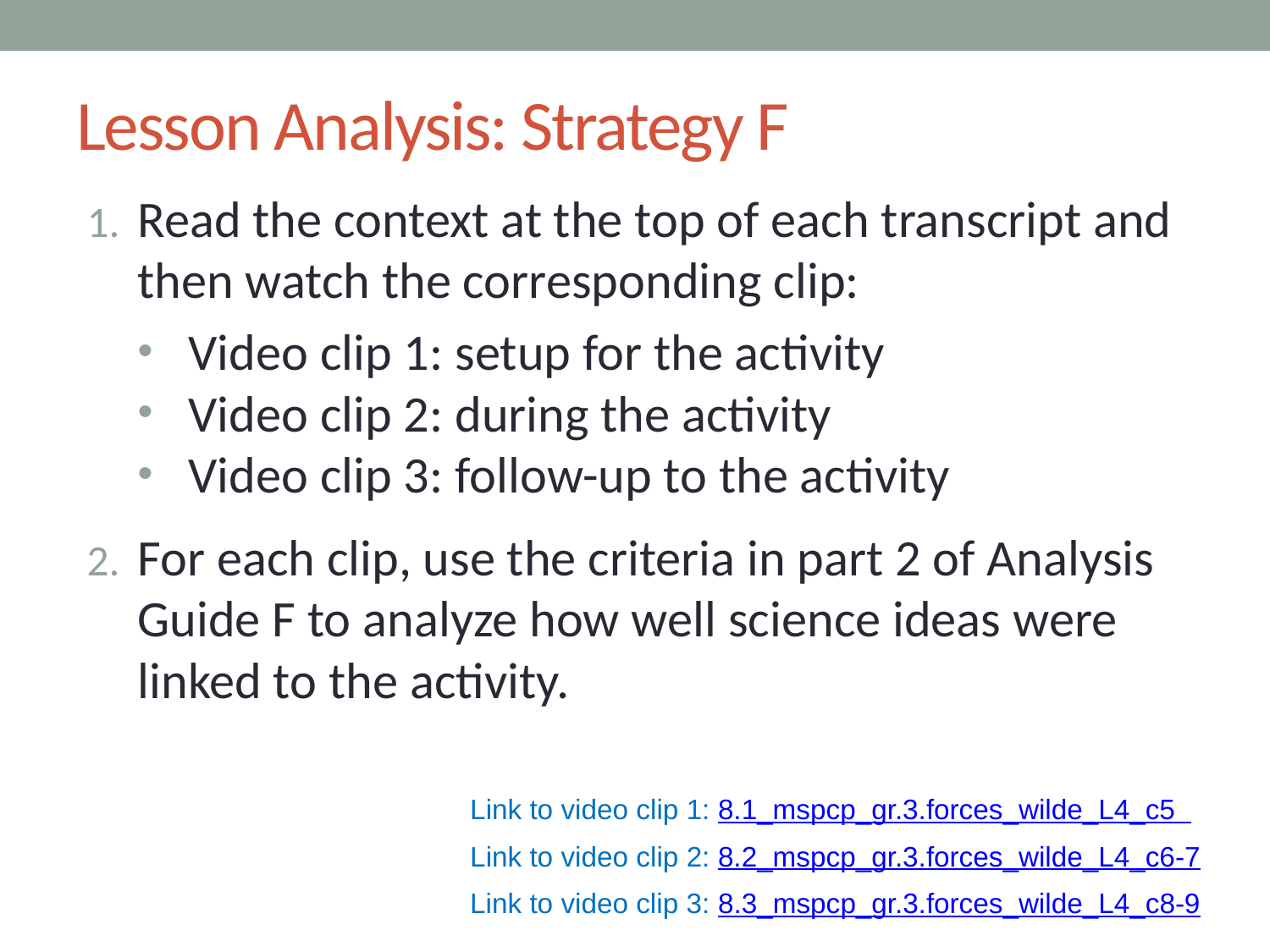

# Lesson Analysis: Strategy F
Read the context at the top of each transcript and then watch the corresponding clip:
Video clip 1: setup for the activity
Video clip 2: during the activity
Video clip 3: follow-up to the activity
For each clip, use the criteria in part 2 of Analysis Guide F to analyze how well science ideas were linked to the activity.
Link to video clip 1: 8.1_mspcp_gr.3.forces_wilde_L4_c5
Link to video clip 2: 8.2_mspcp_gr.3.forces_wilde_L4_c6-7
Link to video clip 3: 8.3_mspcp_gr.3.forces_wilde_L4_c8-9